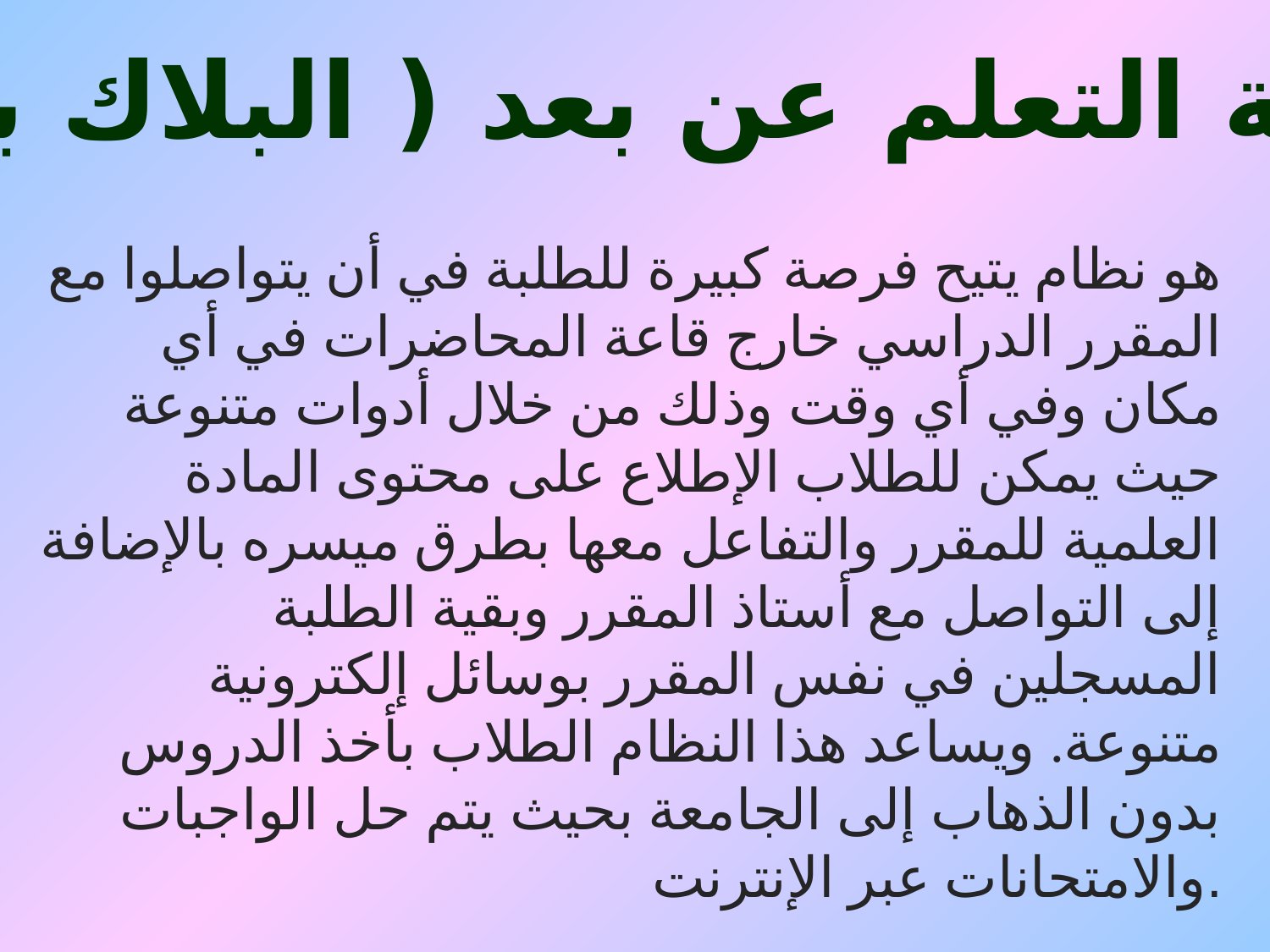

أنظمة التعلم عن بعد ( البلاك بوورد)
هو نظام يتيح فرصة كبيرة للطلبة في أن يتواصلوا مع المقرر الدراسي خارج قاعة المحاضرات في أي مكان وفي أي وقت وذلك من خلال أدوات متنوعة حيث يمكن للطلاب الإطلاع على محتوى المادة العلمية للمقرر والتفاعل معها بطرق ميسره بالإضافة إلى التواصل مع أستاذ المقرر وبقية الطلبة المسجلين في نفس المقرر بوسائل إلكترونية متنوعة. ويساعد هذا النظام الطلاب بأخذ الدروس بدون الذهاب إلى الجامعة بحيث يتم حل الواجبات والامتحانات عبر الإنترنت.